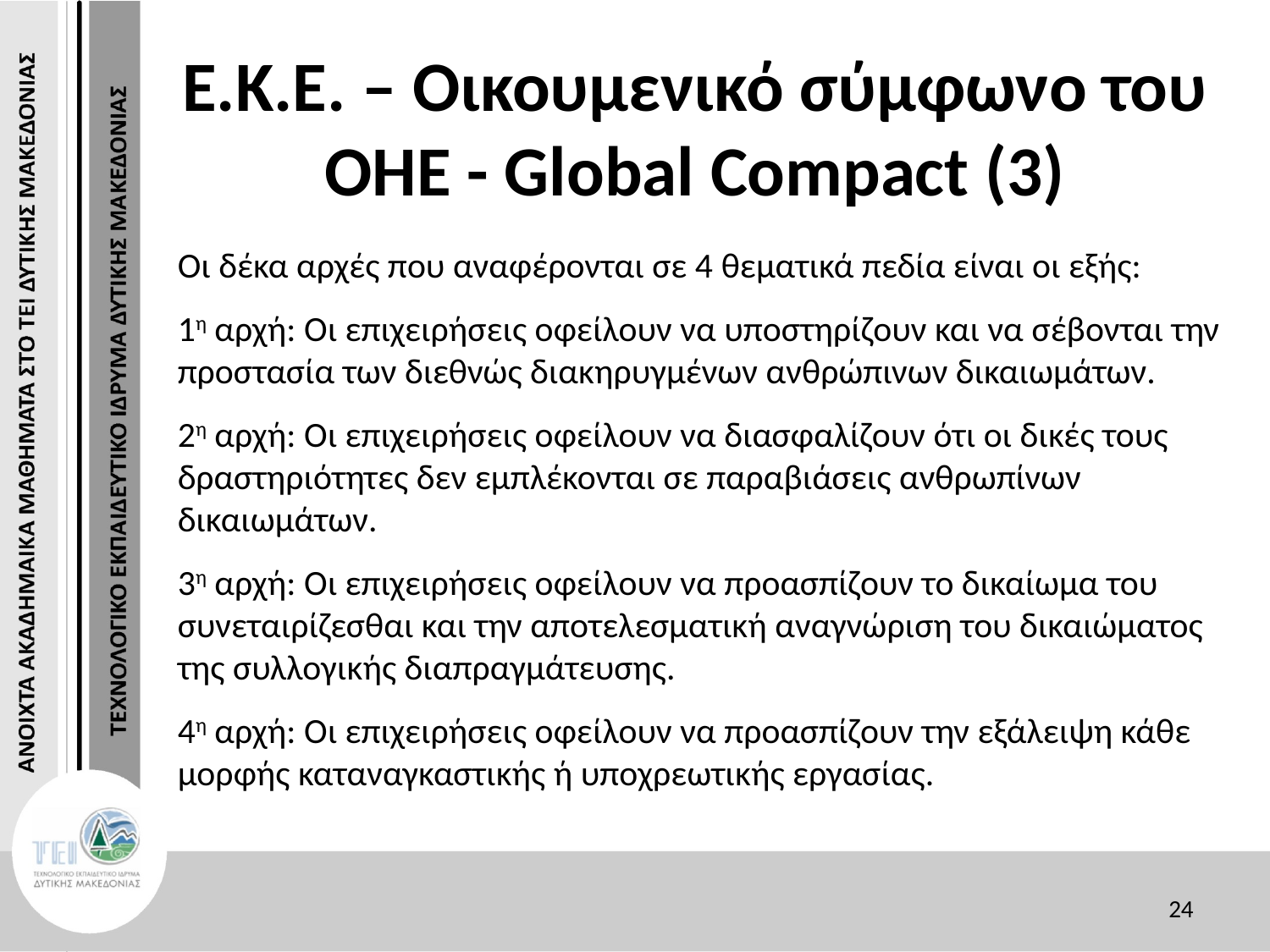

# Ε.Κ.Ε. – Οικουμενικό σύμφωνο του ΟΗΕ - Global Compact (3)
Οι δέκα αρχές που αναφέρονται σε 4 θεματικά πεδία είναι οι εξής:
1η αρχή: Οι επιχειρήσεις οφείλουν να υποστηρίζουν και να σέβονται την προστασία των διεθνώς διακηρυγμένων ανθρώπινων δικαιωμάτων.
2η αρχή: Οι επιχειρήσεις οφείλουν να διασφαλίζουν ότι οι δικές τους δραστηριότητες δεν εμπλέκονται σε παραβιάσεις ανθρωπίνων δικαιωμάτων.
3η αρχή: Οι επιχειρήσεις οφείλουν να προασπίζουν το δικαίωμα του συνεταιρίζεσθαι και την αποτελεσματική αναγνώριση του δικαιώματος της συλλογικής διαπραγμάτευσης.
4η αρχή: Οι επιχειρήσεις οφείλουν να προασπίζουν την εξάλειψη κάθε μορφής καταναγκαστικής ή υποχρεωτικής εργασίας.
24